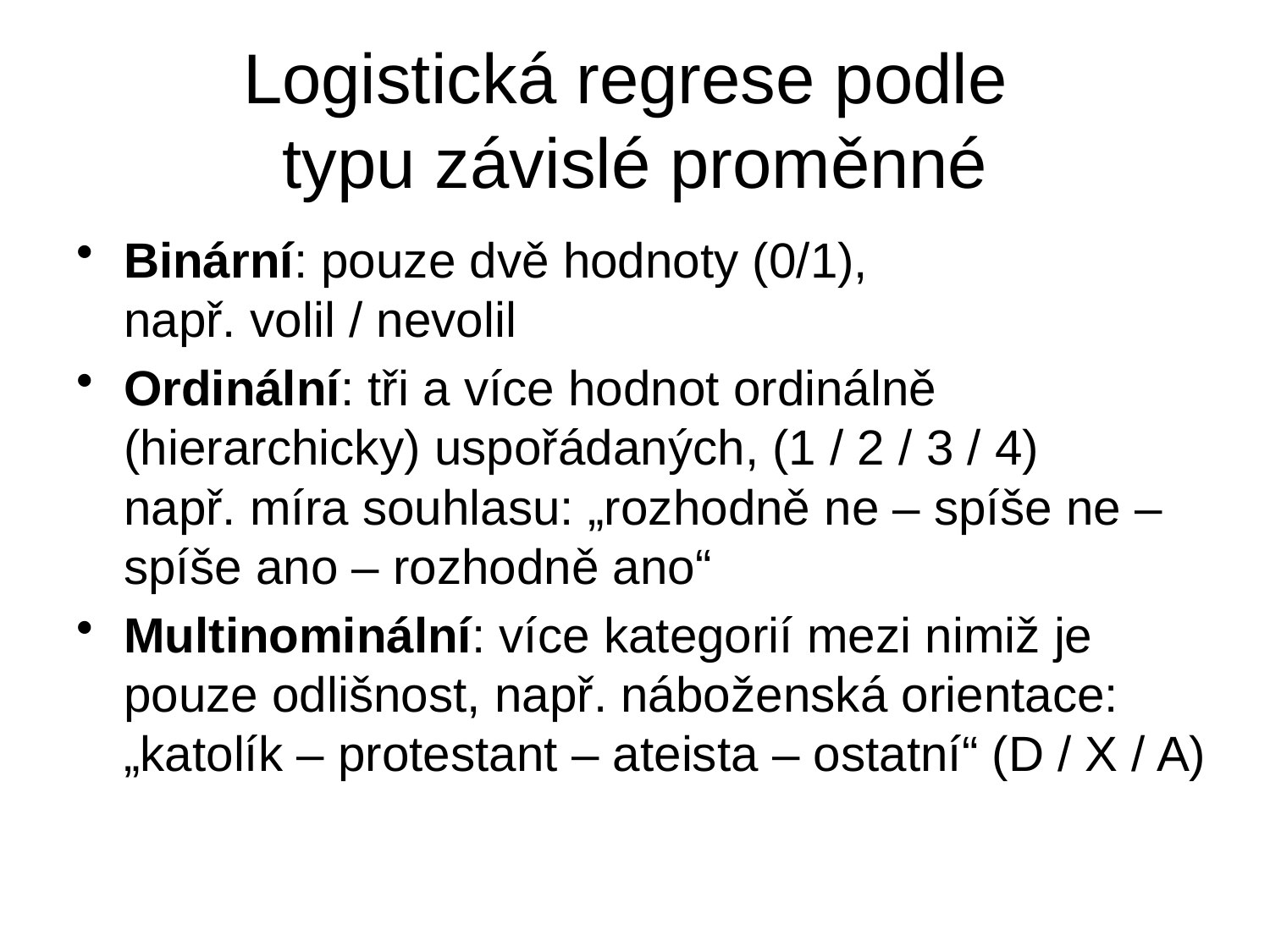

# Logistická regrese podle typu závislé proměnné
Binární: pouze dvě hodnoty (0/1),
např. volil / nevolil
Ordinální: tři a více hodnot ordinálně (hierarchicky) uspořádaných, (1 / 2 / 3 / 4)
např. míra souhlasu: „rozhodně ne – spíše ne – spíše ano – rozhodně ano“
Multinominální: více kategorií mezi nimiž je pouze odlišnost, např. náboženská orientace: „katolík – protestant – ateista – ostatní“ (D / X / A)